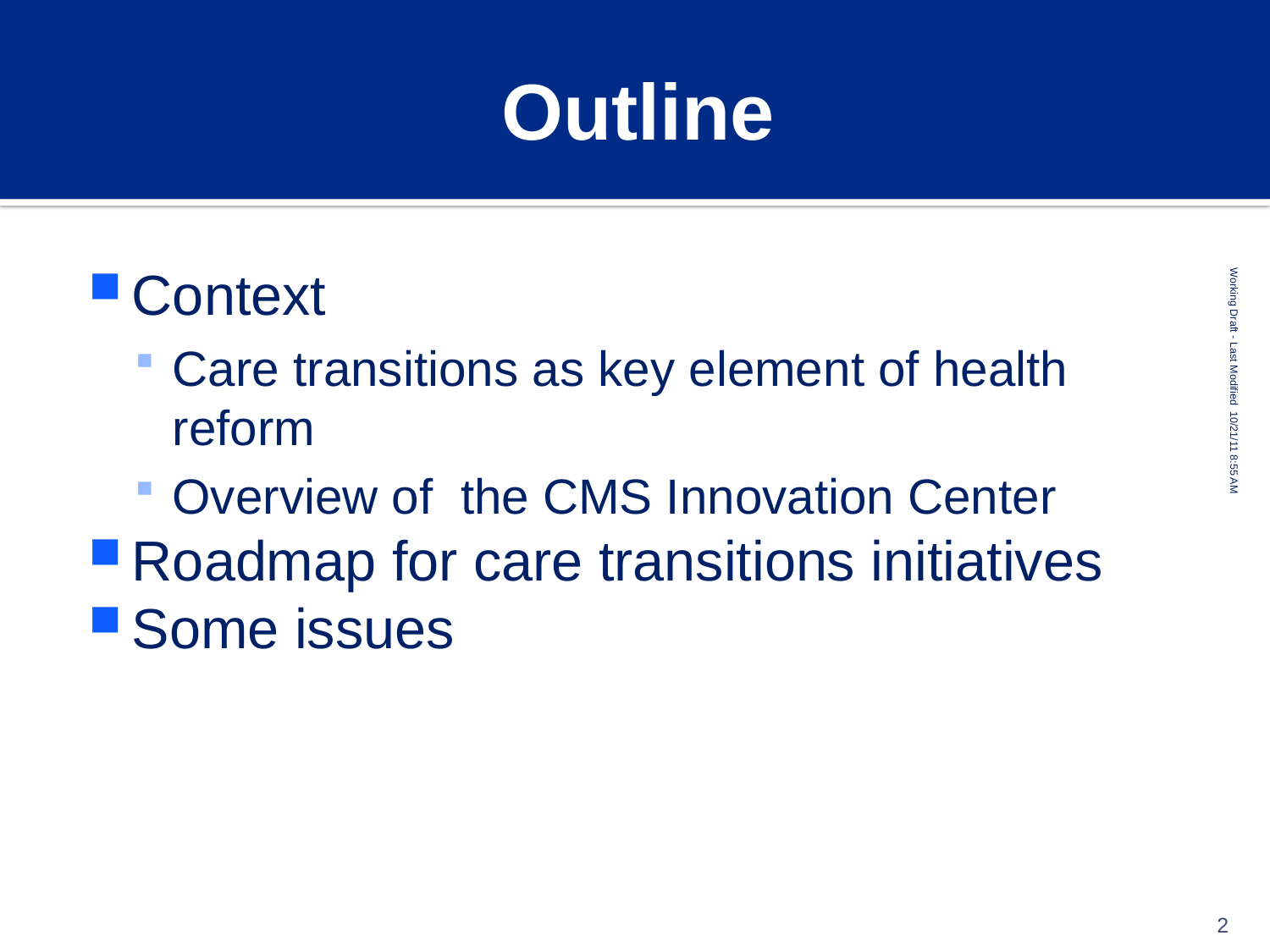

# Outline
Context
Care transitions as key element of health reform
Overview of  the CMS Innovation Center
Roadmap for care transitions initiatives
Some issues